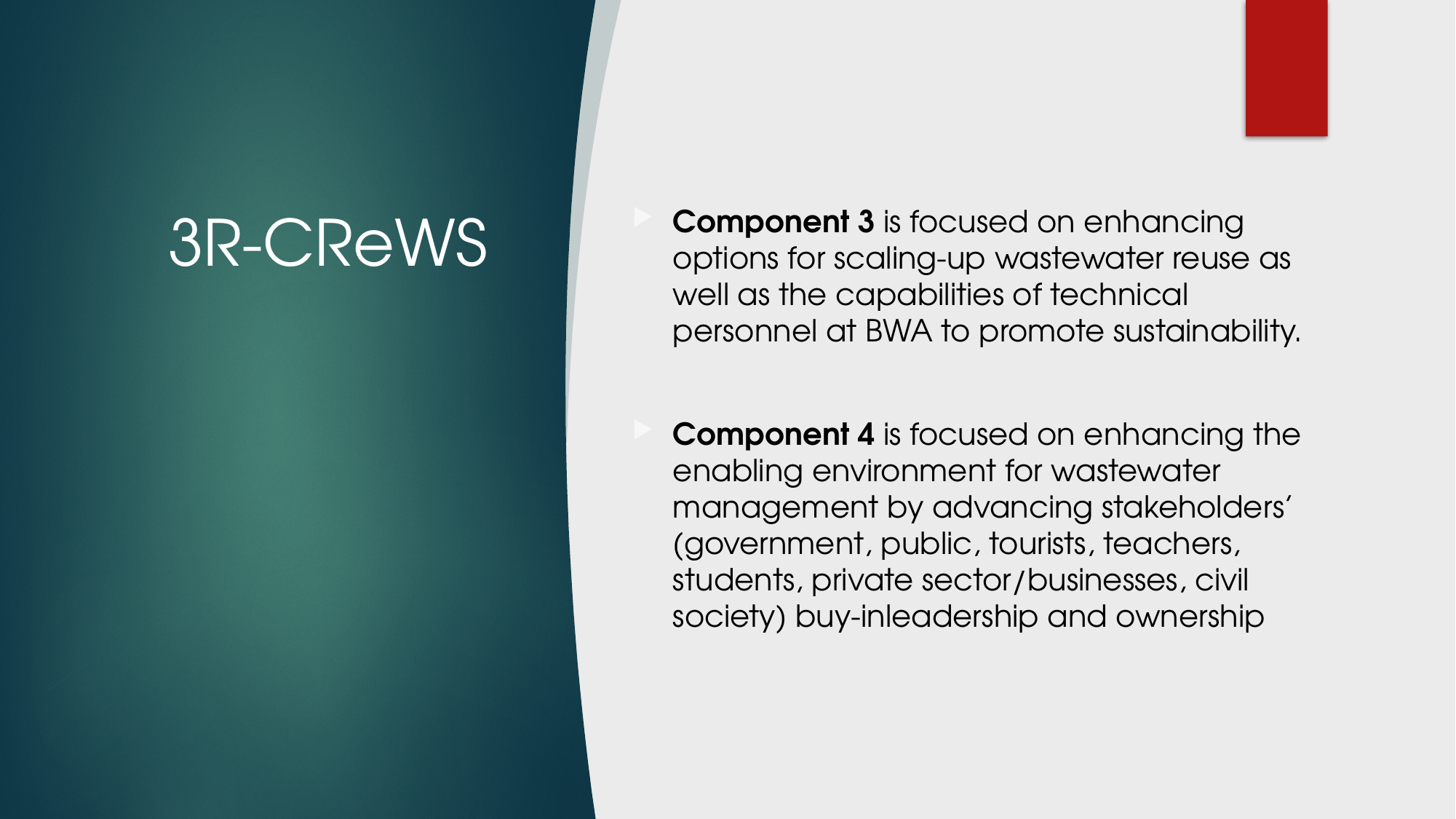

# 3R-CReWS
Component 3 is focused on enhancing options for scaling-up wastewater reuse as well as the capabilities of technical personnel at BWA to promote sustainability.

Component 4 is focused on enhancing the enabling environment for wastewater management by advancing stakeholders’ (government, public, tourists, teachers, students, private sector/businesses, civil society) buy-inleadership and ownership